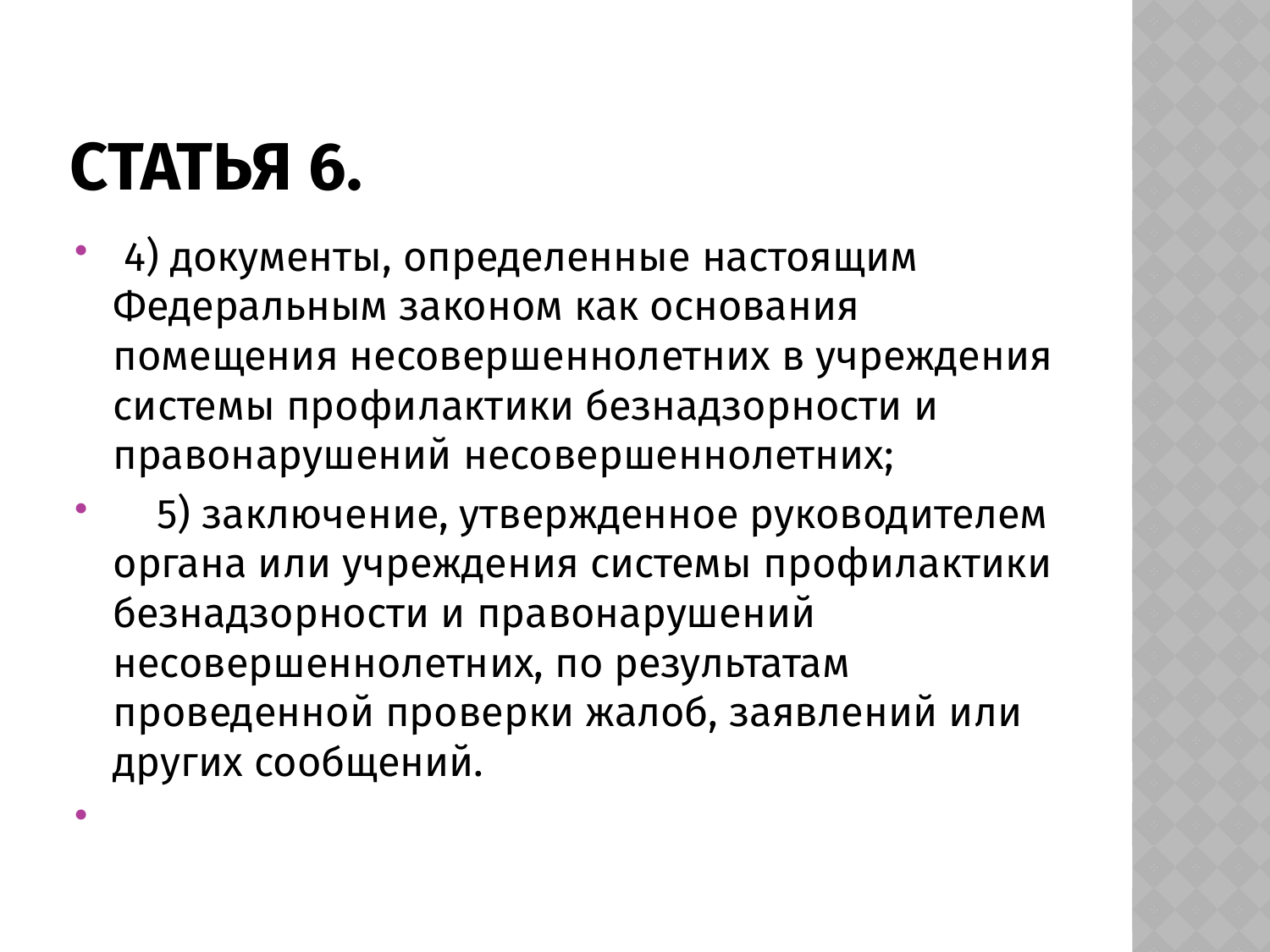

# Статья 6.
 4) документы, определенные настоящим Федеральным законом как основания помещения несовершеннолетних в учреждения системы профилактики безнадзорности и правонарушений несовершеннолетних;
    5) заключение, утвержденное руководителем органа или учреждения системы профилактики безнадзорности и правонарушений несовершеннолетних, по результатам проведенной проверки жалоб, заявлений или других сообщений.